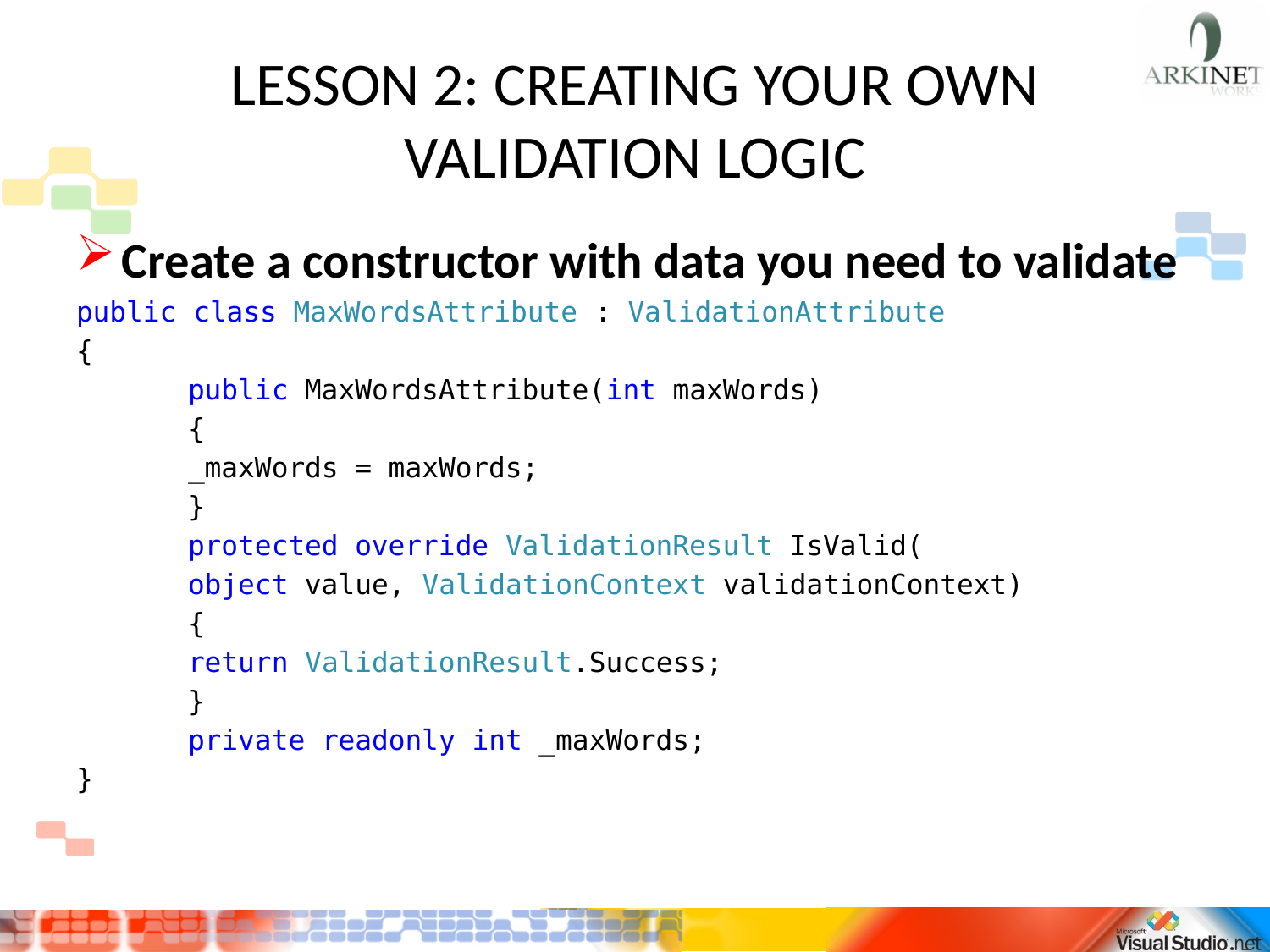

# LESSON 2: CREATING YOUR OWN VALIDATION LOGIC
Create a constructor with data you need to validate
public class MaxWordsAttribute : ValidationAttribute
{
	public MaxWordsAttribute(int maxWords)
	{
		_maxWords = maxWords;
	}
	protected override ValidationResult IsValid(
	object value, ValidationContext validationContext)
	{
    		return ValidationResult.Success;
	}
	private readonly int _maxWords;
}